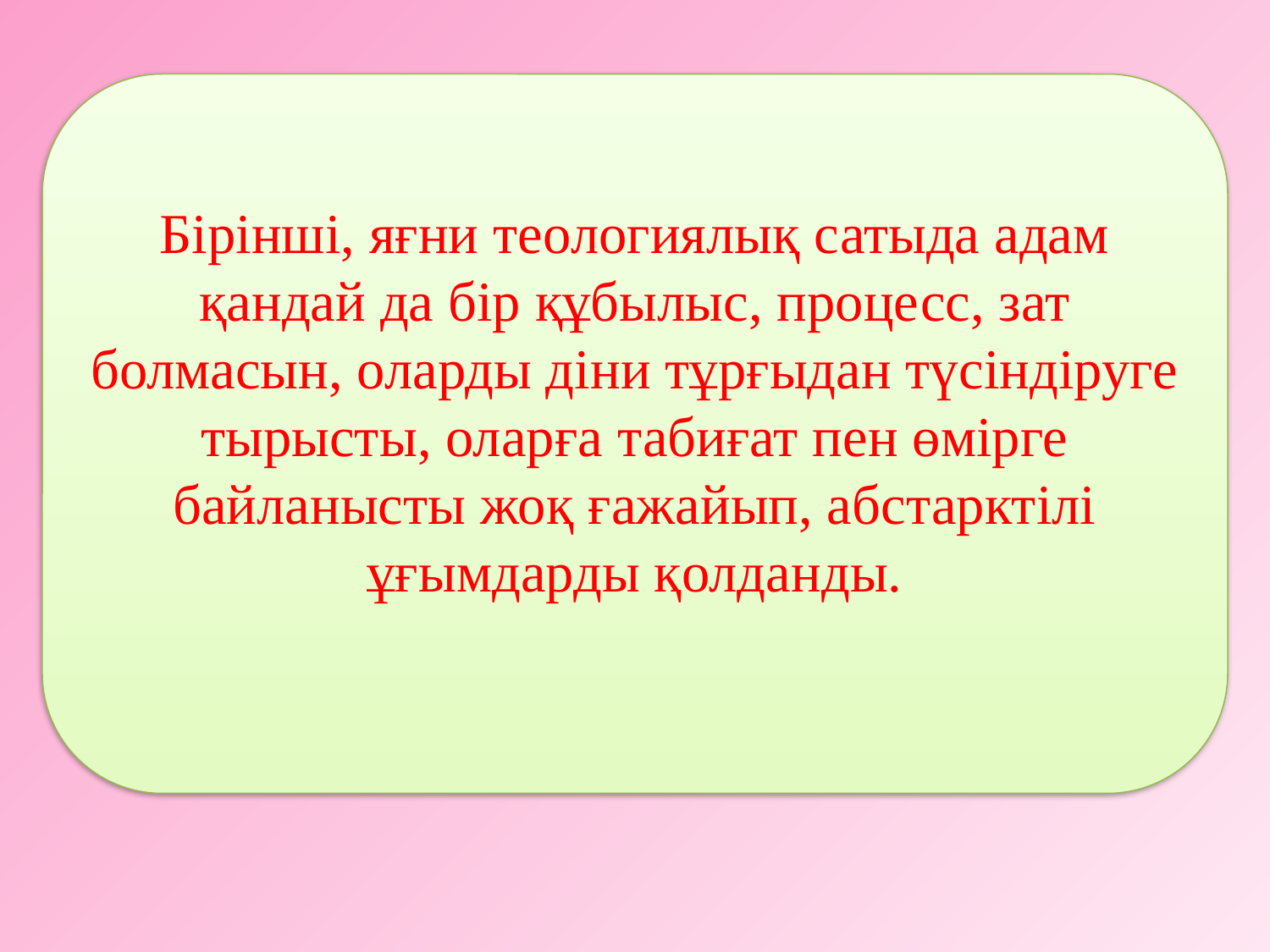

Бірінші, яғни теологиялық сатыда адам қандай да бір құбылыс, процесс, зат болмасын, оларды діни тұрғыдан түсіндіруге тырысты, оларға табиғат пен өмірге байланысты жоқ ғажайып, абстарктілі ұғымдарды қолданды.